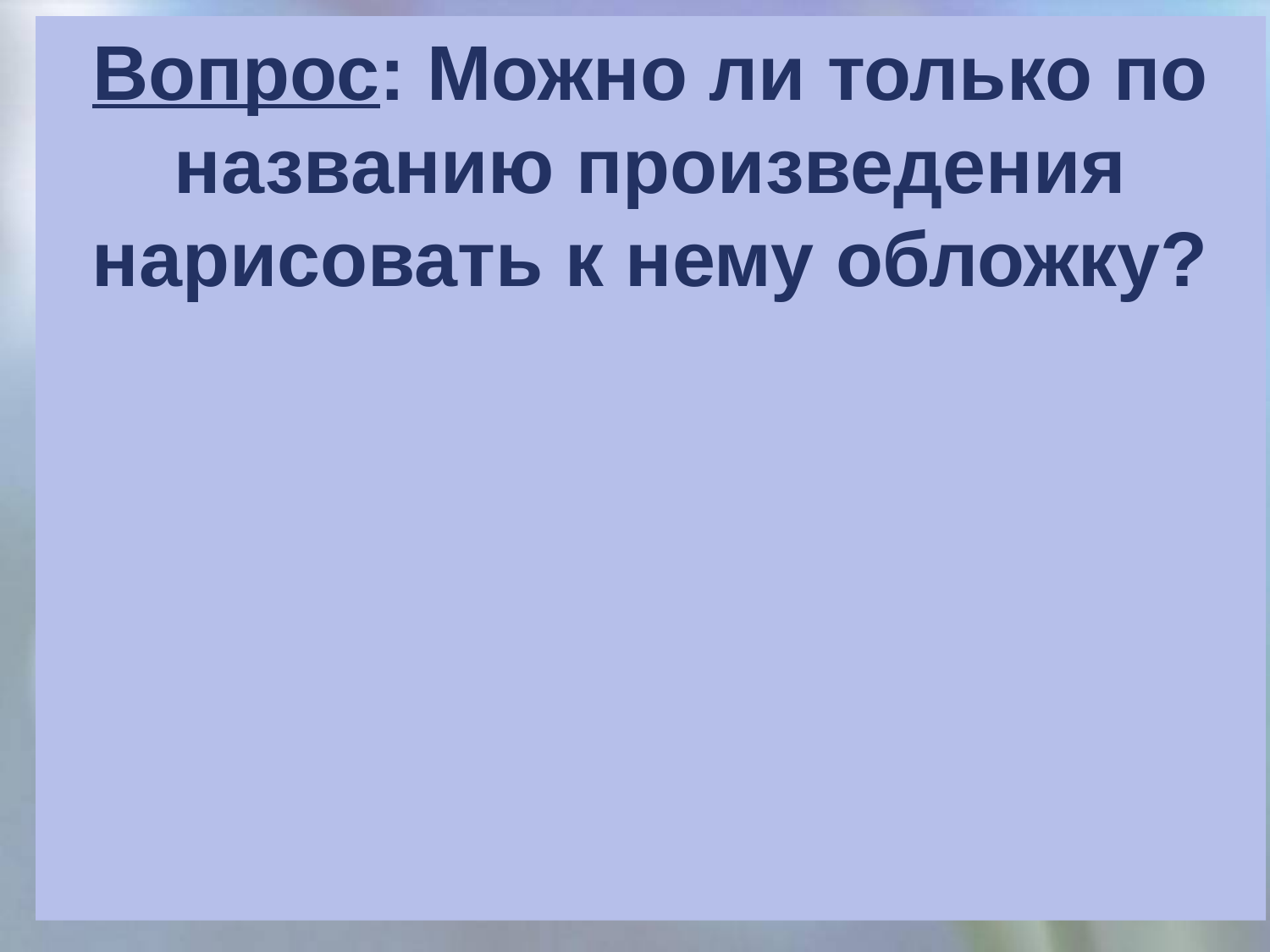

Вопрос: Можно ли только по названию произведения нарисовать к нему обложку?

#